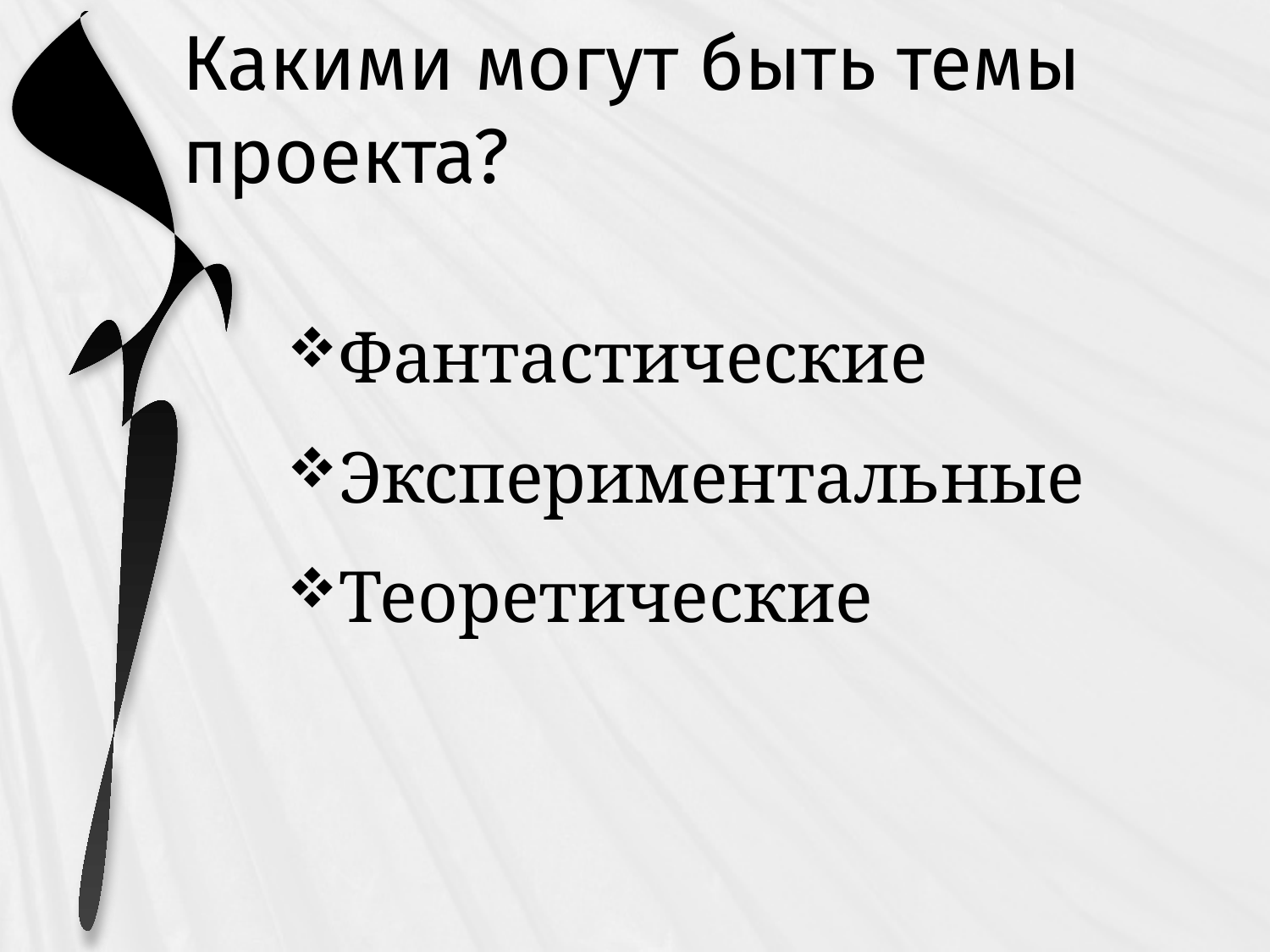

# Какими могут быть темы проекта?
Фантастические
Экспериментальные
Теоретические